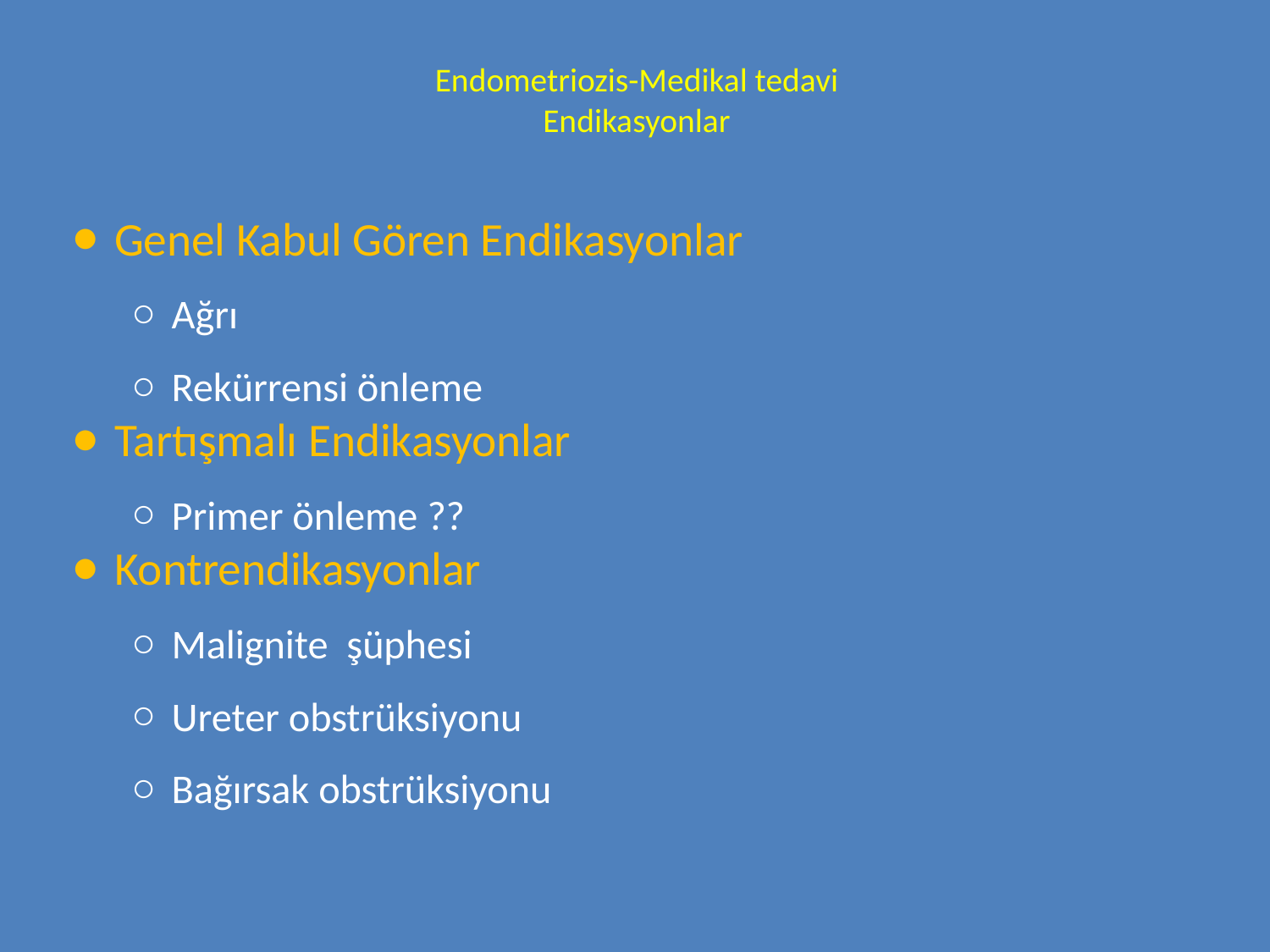

# Endometriozis-Medikal tedavi Endikasyonlar
Genel Kabul Gören Endikasyonlar
Ağrı
Rekürrensi önleme
Tartışmalı Endikasyonlar
Primer önleme ??
Kontrendikasyonlar
Malignite  şüphesi
Ureter obstrüksiyonu
Bağırsak obstrüksiyonu